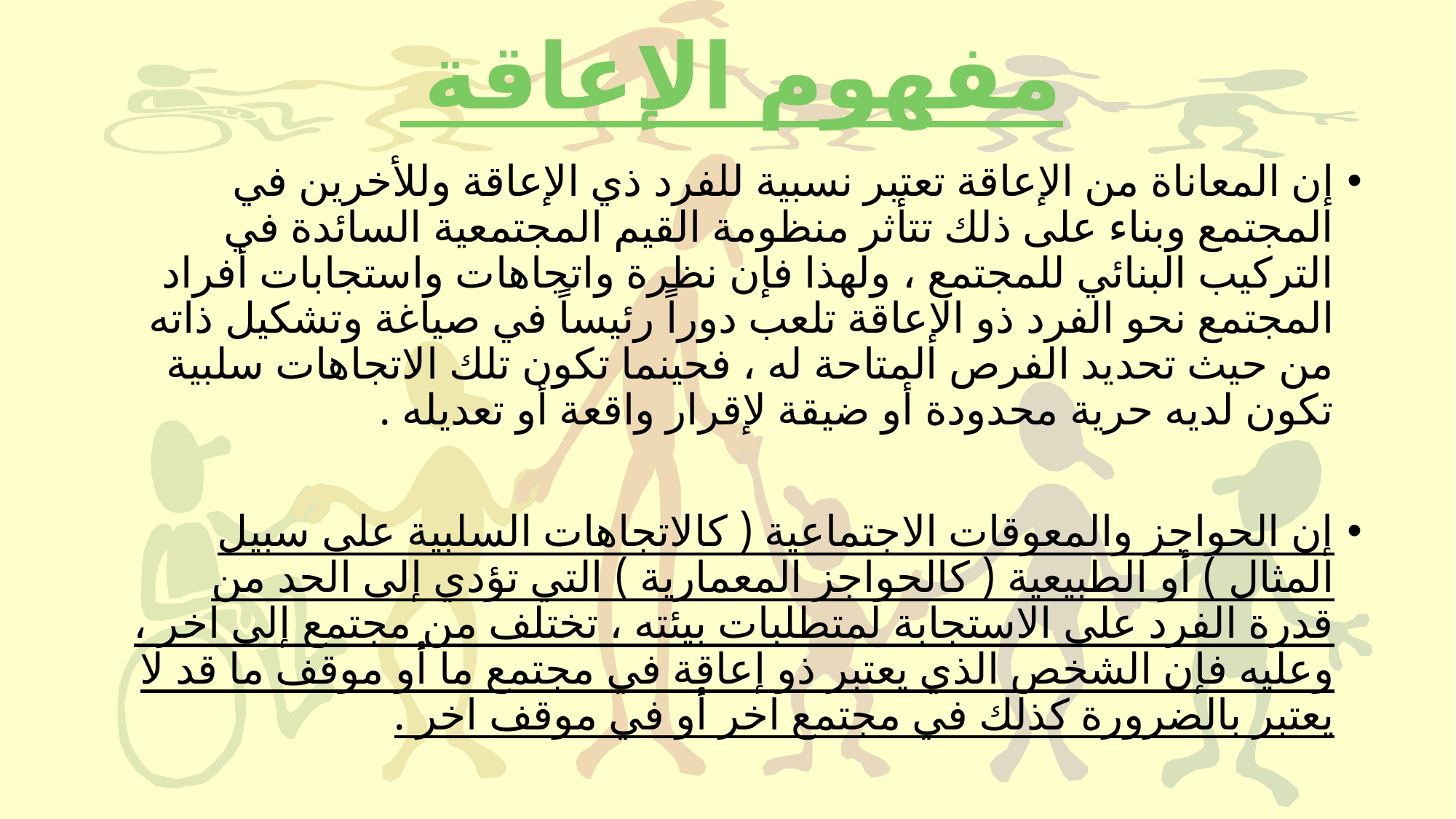

# مفهوم الإعاقة
إن المعاناة من الإعاقة تعتبر نسبية للفرد ذي الإعاقة وللأخرين في المجتمع وبناء على ذلك تتأثر منظومة القيم المجتمعية السائدة في التركيب البنائي للمجتمع ، ولهذا فإن نظرة واتجاهات واستجابات أفراد المجتمع نحو الفرد ذو الإعاقة تلعب دوراً رئيساً في صياغة وتشكيل ذاته من حيث تحديد الفرص المتاحة له ، فحينما تكون تلك الاتجاهات سلبية تكون لديه حرية محدودة أو ضيقة لإقرار واقعة أو تعديله .

إن الحواجز والمعوقات الاجتماعية ( كالاتجاهات السلبية على سبيل المثال ) أو الطبيعية ( كالحواجز المعمارية ) التي تؤدي إلى الحد من قدرة الفرد على الاستجابة لمتطلبات بيئته ، تختلف من مجتمع إلى اخر ، وعليه فإن الشخص الذي يعتبر ذو إعاقة في مجتمع ما أو موقف ما قد لا يعتبر بالضرورة كذلك في مجتمع اخر أو في موقف اخر .